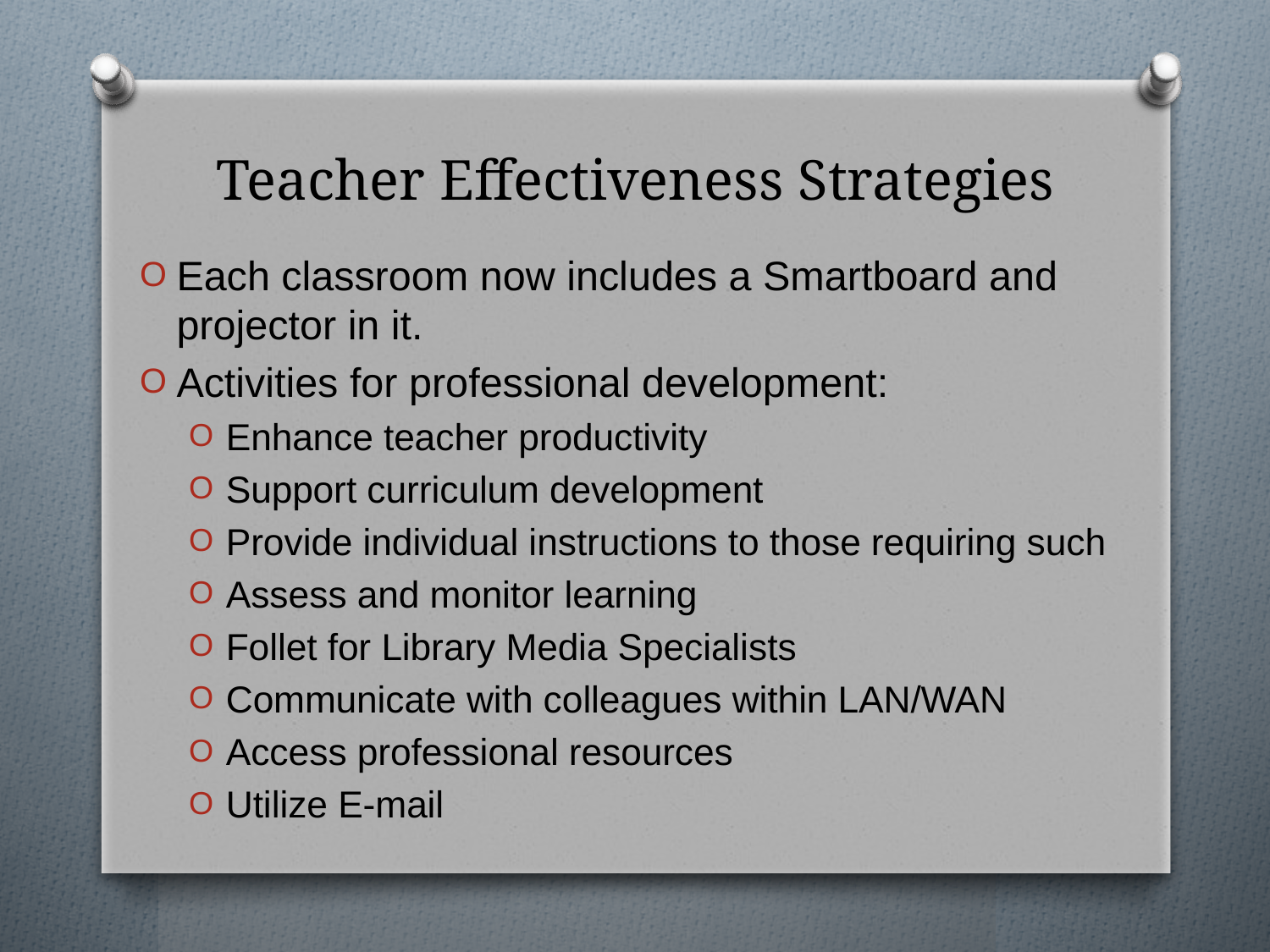

# Teacher Effectiveness Strategies
Each classroom now includes a Smartboard and projector in it.
Activities for professional development:
Enhance teacher productivity
Support curriculum development
Provide individual instructions to those requiring such
Assess and monitor learning
Follet for Library Media Specialists
Communicate with colleagues within LAN/WAN
Access professional resources
Utilize E-mail